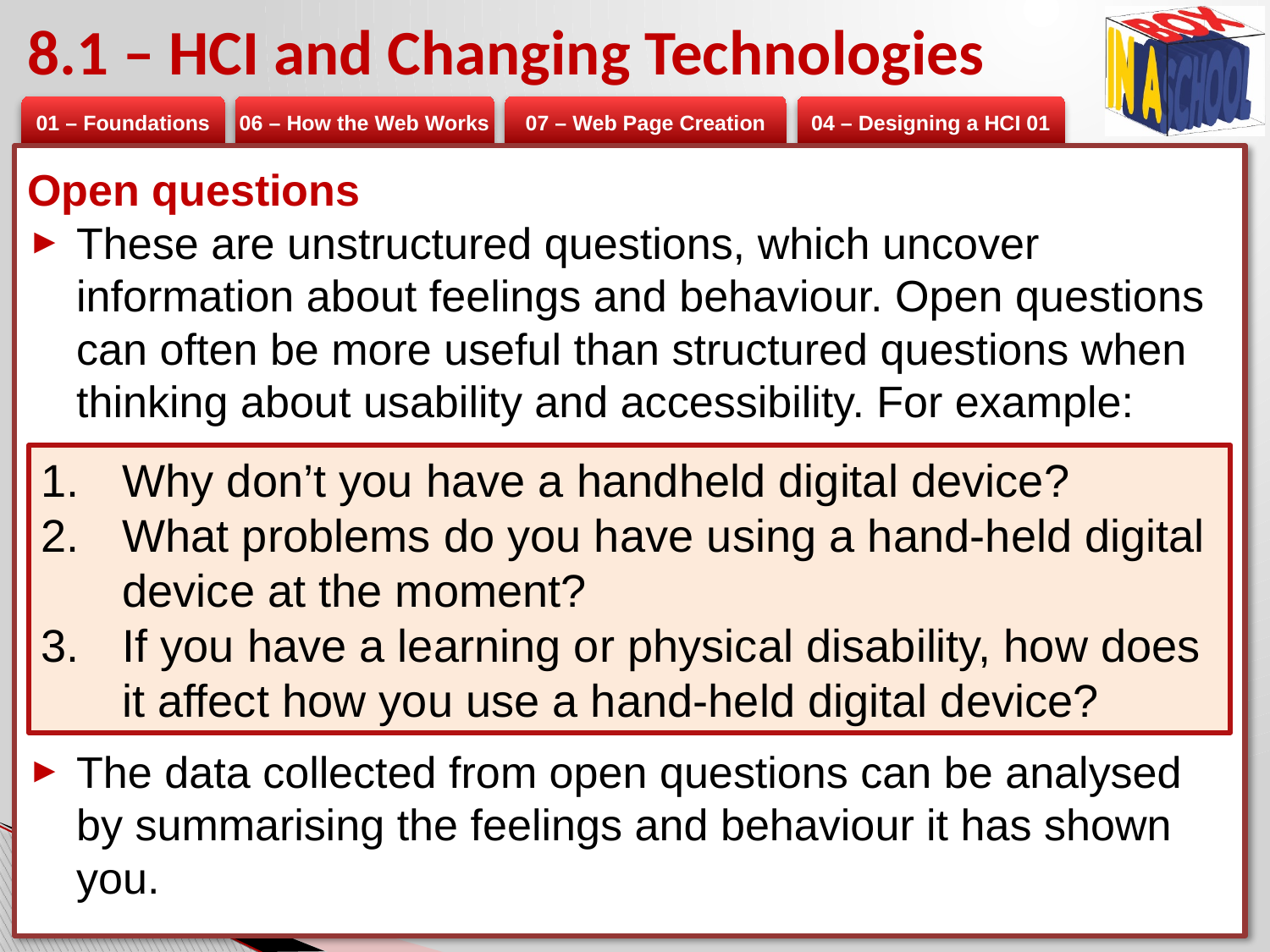

# 8.1 – HCI and Changing Technologies
Open questions
These are unstructured questions, which uncover information about feelings and behaviour. Open questions can often be more useful than structured questions when thinking about usability and accessibility. For example:

The data collected from open questions can be analysed by summarising the feelings and behaviour it has shown you.
Why don’t you have a handheld digital device?
What problems do you have using a hand-held digital device at the moment?
If you have a learning or physical disability, how does it affect how you use a hand-held digital device?